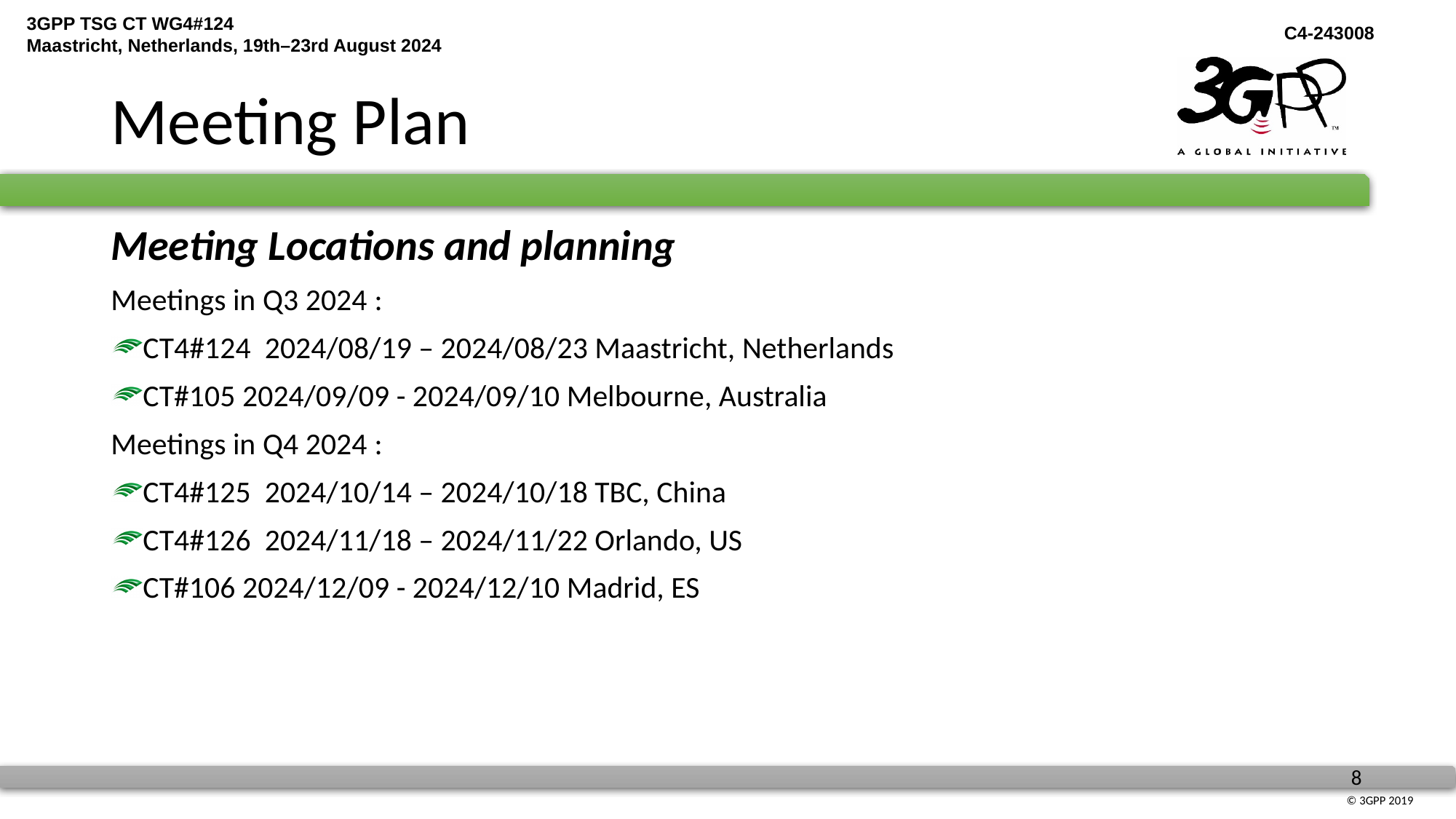

# Meeting Plan
Meeting Locations and planning
Meetings in Q3 2024 :
CT4#124  2024/08/19 – 2024/08/23 Maastricht, Netherlands
CT#105 2024/09/09 - 2024/09/10 Melbourne, Australia
Meetings in Q4 2024 :
CT4#125  2024/10/14 – 2024/10/18 TBC, China
CT4#126  2024/11/18 – 2024/11/22 Orlando, US
CT#106 2024/12/09 - 2024/12/10 Madrid, ES